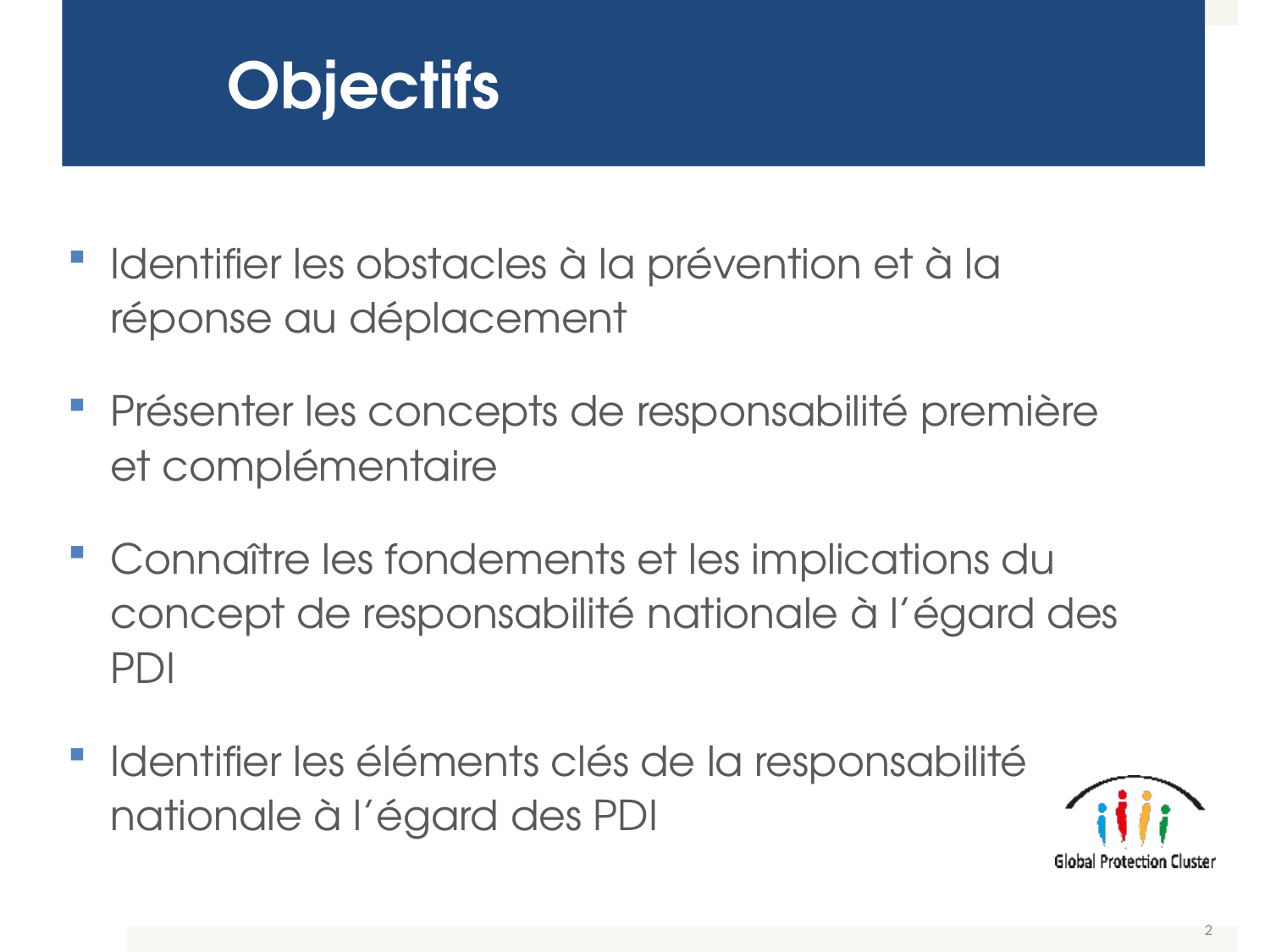

# Objectifs
Identifier les obstacles à la prévention et à la réponse au déplacement
Présenter les concepts de responsabilité première et complémentaire
Connaître les fondements et les implications du concept de responsabilité nationale à l’égard des PDI
Identifier les éléments clés de la responsabilité nationale à l’égard des PDI